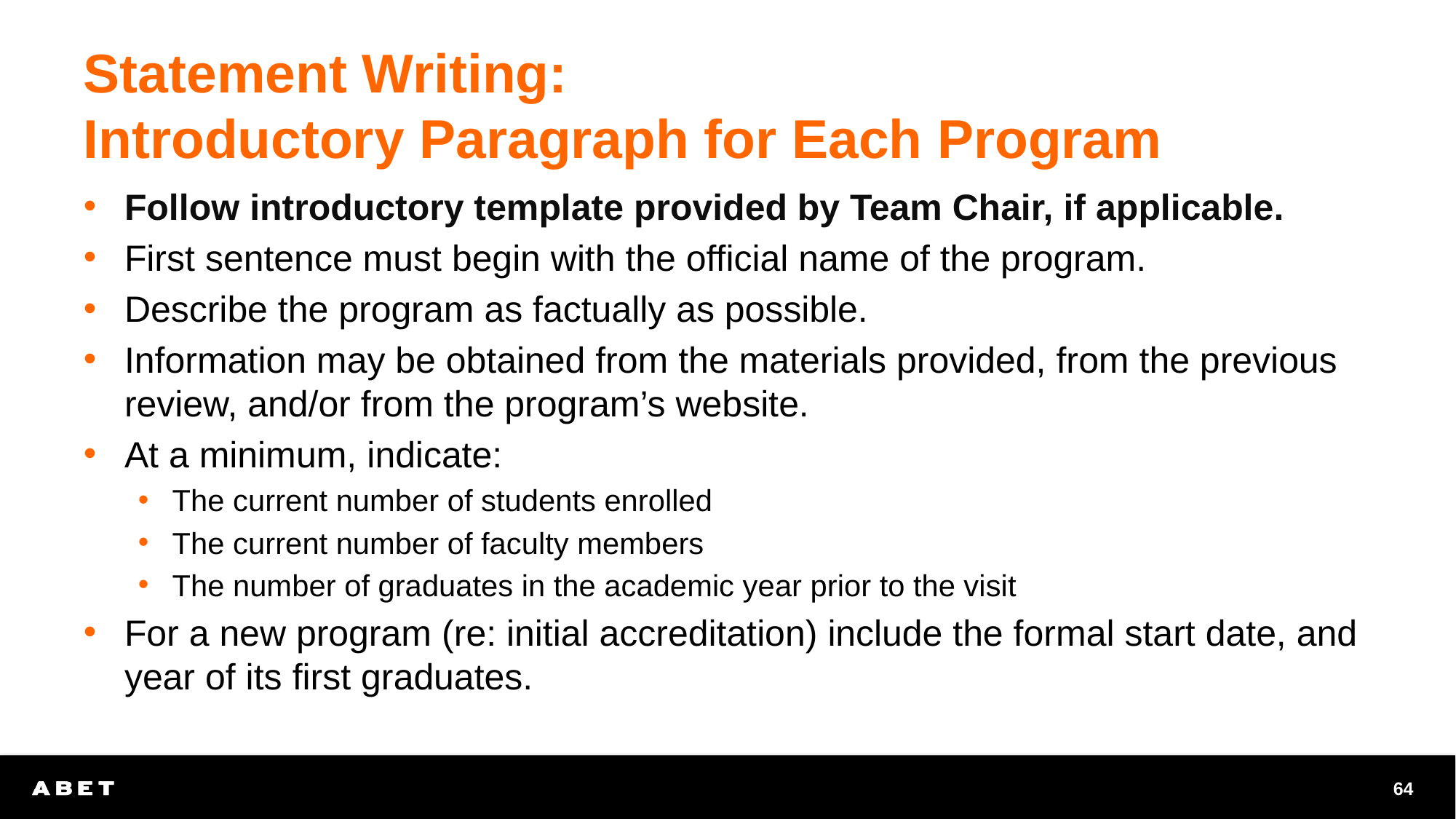

# Statement Writing: Introductory Paragraph for Each Program
Follow introductory template provided by Team Chair, if applicable.
First sentence must begin with the official name of the program.
Describe the program as factually as possible.
Information may be obtained from the materials provided, from the previous review, and/or from the program’s website.
At a minimum, indicate:
The current number of students enrolled
The current number of faculty members
The number of graduates in the academic year prior to the visit
For a new program (re: initial accreditation) include the formal start date, and year of its first graduates.